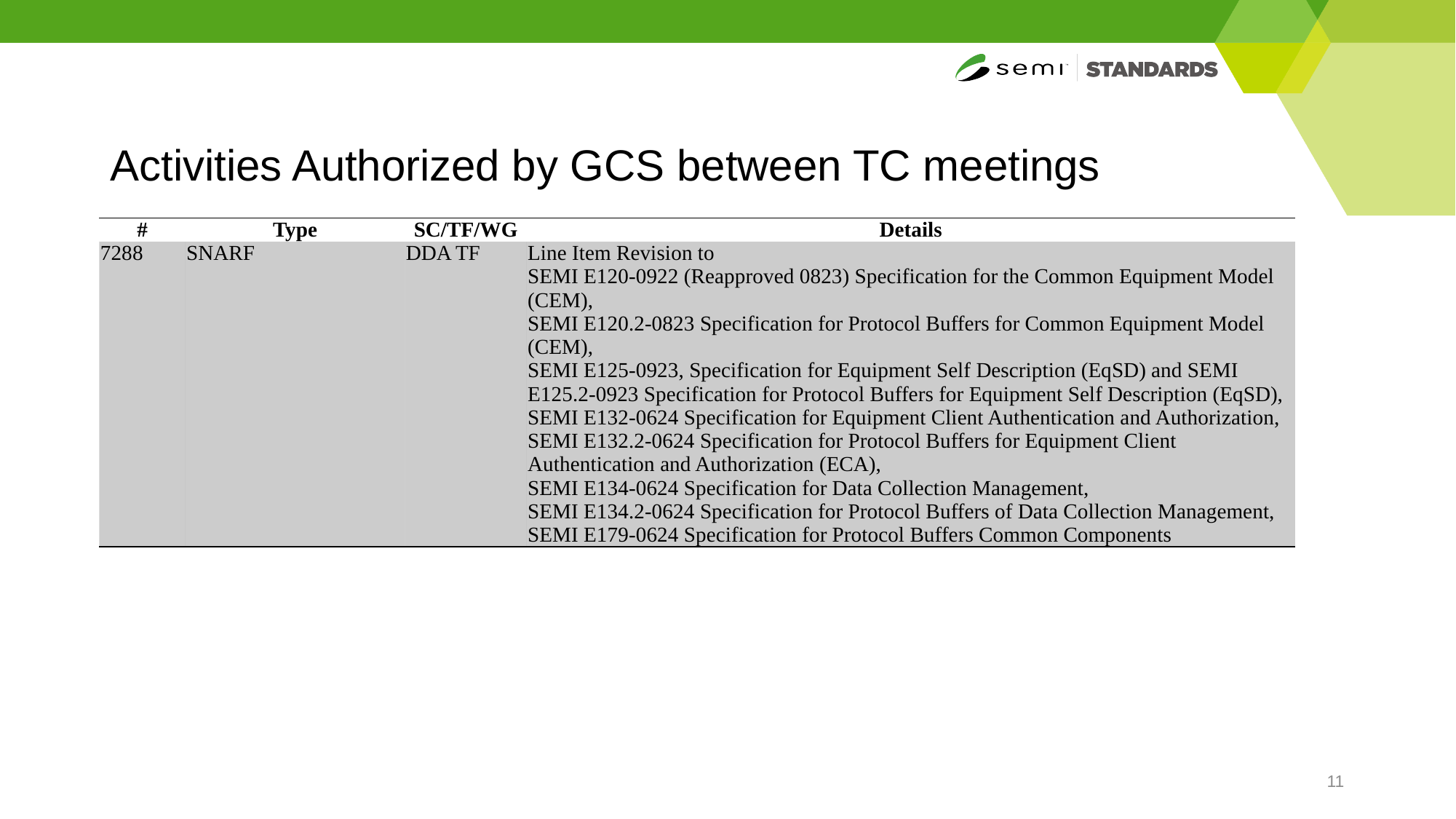

# Activities Authorized by GCS between TC meetings
| # | Type | SC/TF/WG | Details |
| --- | --- | --- | --- |
| 7288 | SNARF | DDA TF | Line Item Revision to SEMI E120-0922 (Reapproved 0823) Specification for the Common Equipment Model (CEM), SEMI E120.2-0823 Specification for Protocol Buffers for Common Equipment Model (CEM), SEMI E125-0923, Specification for Equipment Self Description (EqSD) and SEMI E125.2-0923 Specification for Protocol Buffers for Equipment Self Description (EqSD), SEMI E132-0624 Specification for Equipment Client Authentication and Authorization, SEMI E132.2-0624 Specification for Protocol Buffers for Equipment Client Authentication and Authorization (ECA), SEMI E134-0624 Specification for Data Collection Management, SEMI E134.2-0624 Specification for Protocol Buffers of Data Collection Management, SEMI E179-0624 Specification for Protocol Buffers Common Components |
11